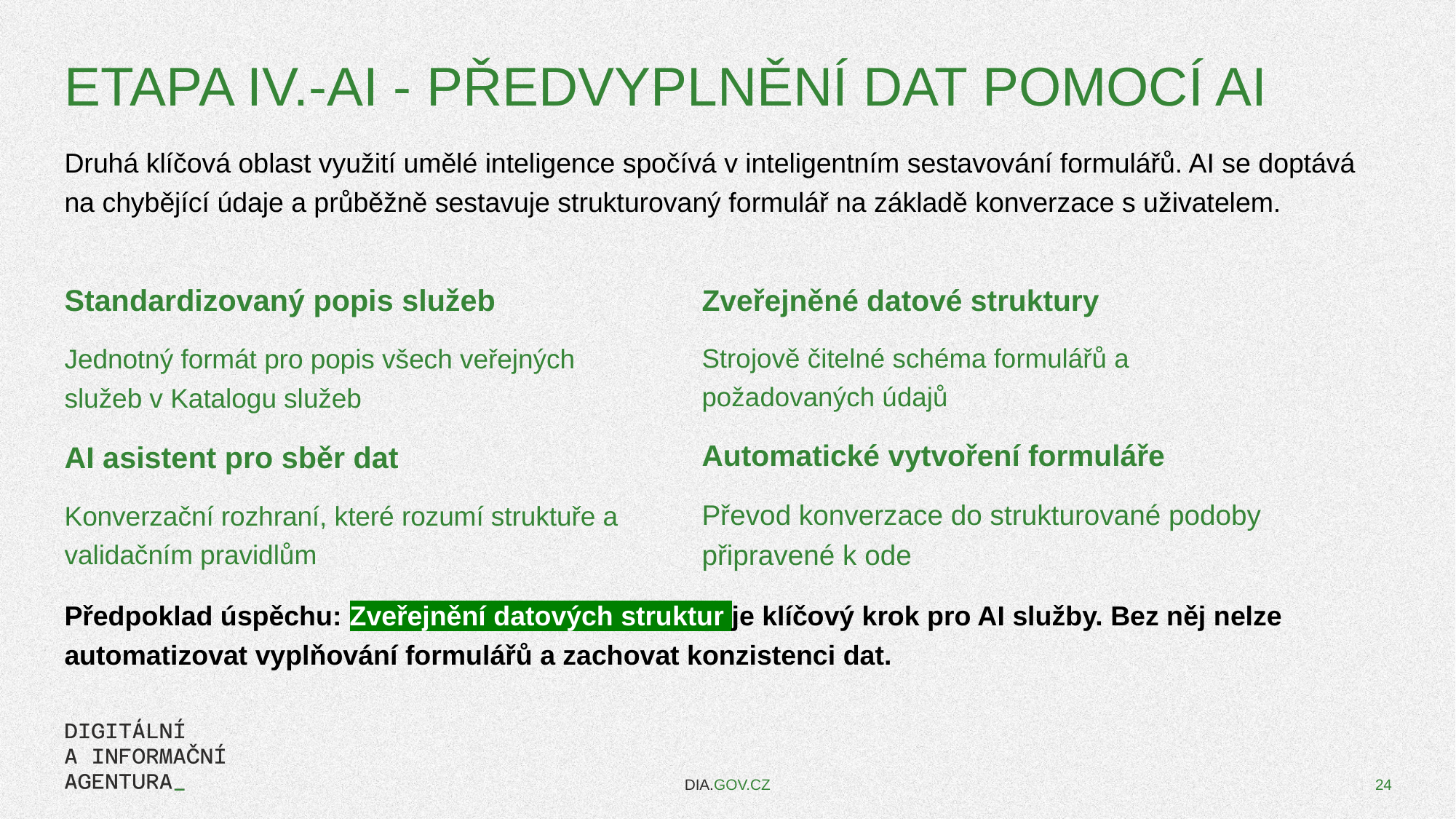

# ETAPA IV.-AI - Předvyplnění dat pomocí AI
Druhá klíčová oblast využití umělé inteligence spočívá v inteligentním sestavování formulářů. AI se doptává na chybějící údaje a průběžně sestavuje strukturovaný formulář na základě konverzace s uživatelem.
Zveřejněné datové struktury
Strojově čitelné schéma formulářů a požadovaných údajů
Automatické vytvoření formuláře
Převod konverzace do strukturované podoby připravené k ode
Standardizovaný popis služeb
Jednotný formát pro popis všech veřejných služeb v Katalogu služeb
AI asistent pro sběr dat
Konverzační rozhraní, které rozumí struktuře a validačním pravidlům
Předpoklad úspěchu: Zveřejnění datových struktur je klíčový krok pro AI služby. Bez něj nelze automatizovat vyplňování formulářů a zachovat konzistenci dat.
DIA.GOV.CZ
24